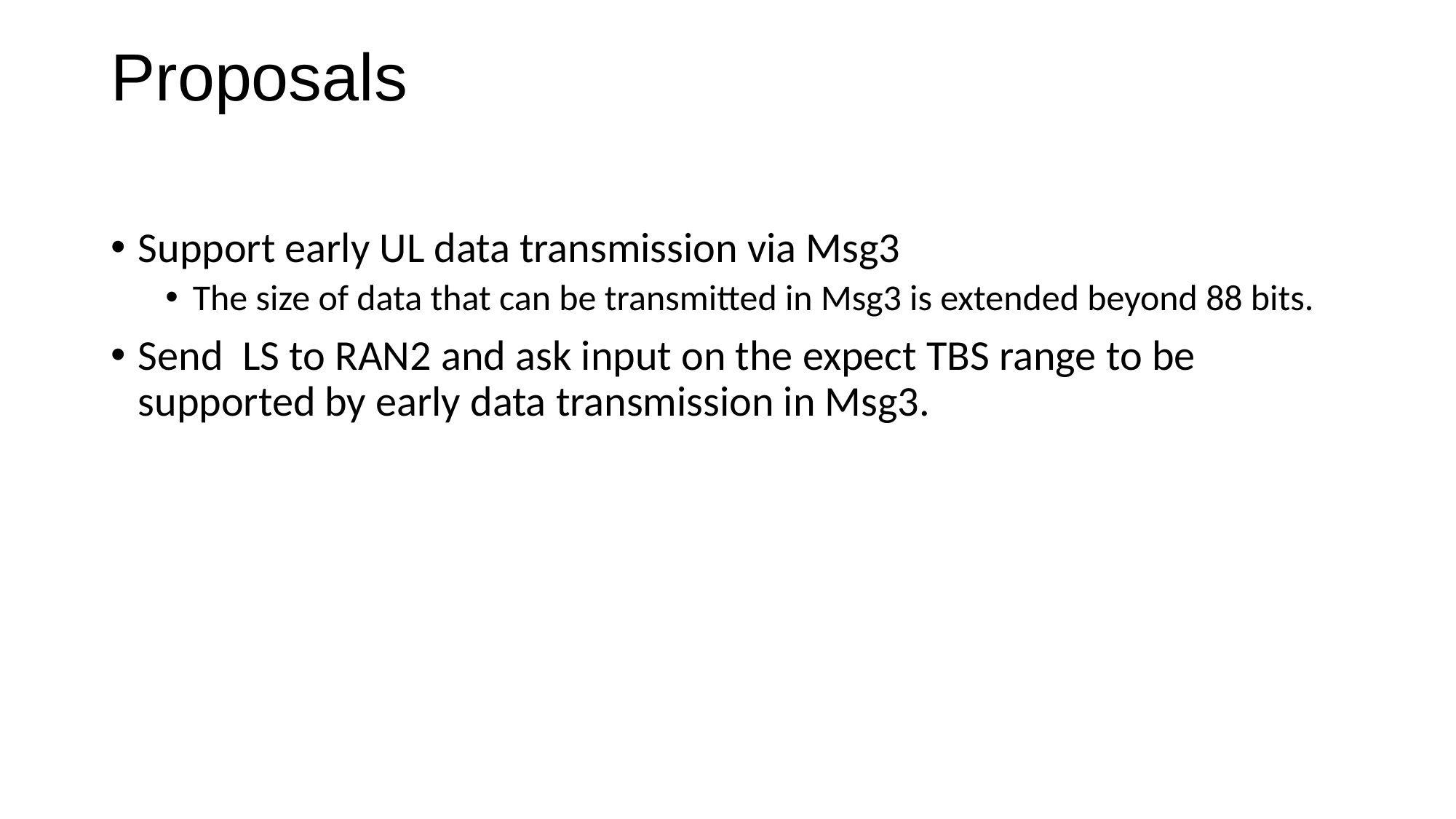

# Proposals

Support early UL data transmission via Msg3­­­­­
The size of data that can be transmitted in Msg3 is extended beyond 88 bits.
Send  LS to RAN2 and ask input on the expect TBS range to be supported by early data transmission in Msg3.